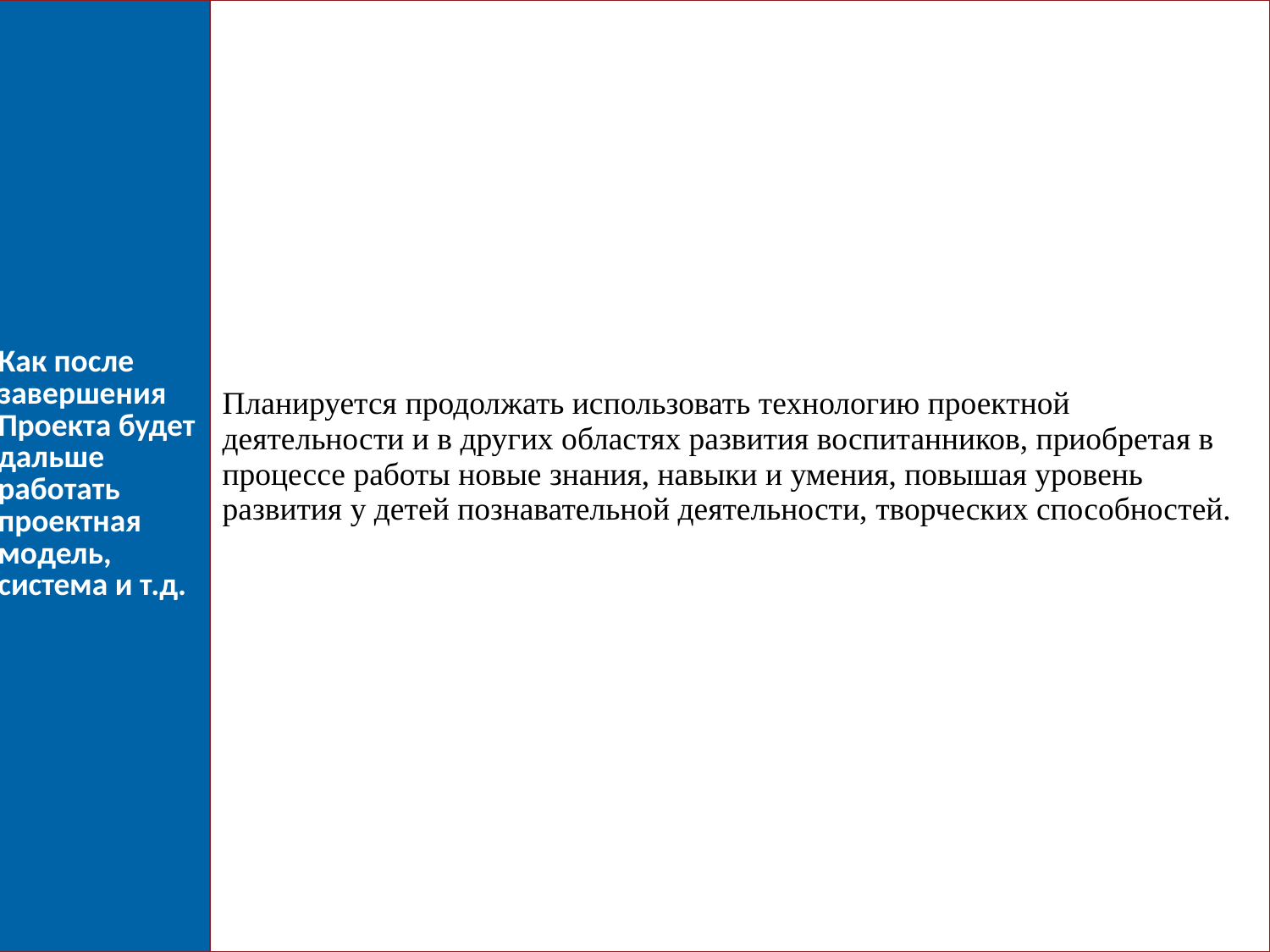

| Как после завершения Проекта будет дальше работать проектная модель, система и т.д. | Планируется продолжать использовать технологию проектной деятельности и в других областях развития воспитанников, приобретая в процессе работы новые знания, навыки и умения, повышая уровень развития у детей познавательной деятельности, творческих способностей. |
| --- | --- |
10